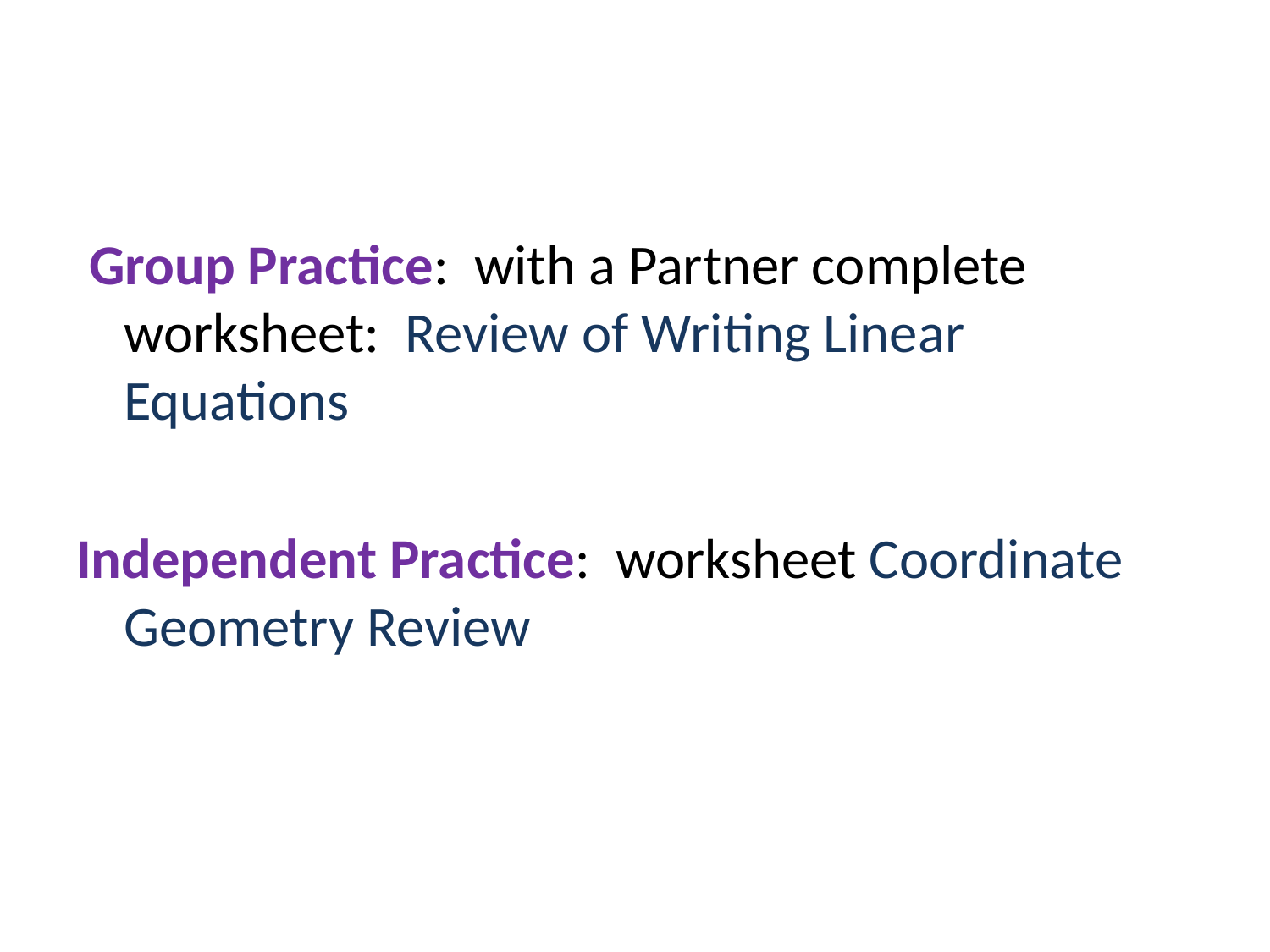

#
 Group Practice:  with a Partner complete worksheet:  Review of Writing Linear Equations

Independent Practice:  worksheet Coordinate Geometry Review